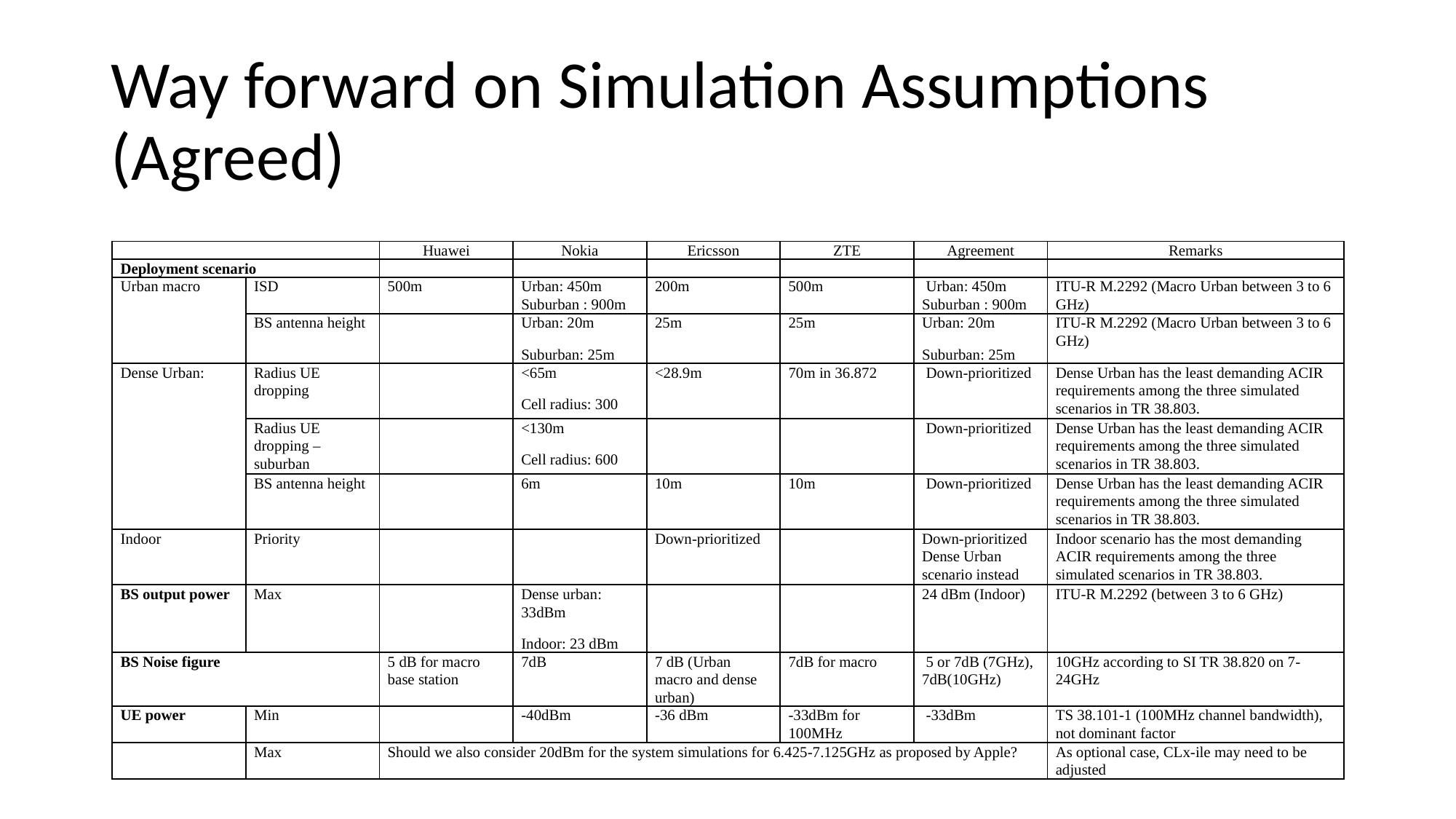

# Way forward on Simulation Assumptions (Agreed)
|  |  | Huawei | Nokia | Ericsson | ZTE | Agreement | Remarks |
| --- | --- | --- | --- | --- | --- | --- | --- |
| Deployment scenario |  |  |  |  |  |  |  |
| Urban macro | ISD | 500m | Urban: 450m Suburban : 900m | 200m | 500m | Urban: 450m Suburban : 900m | ITU-R M.2292 (Macro Urban between 3 to 6 GHz) |
|  | BS antenna height |  | Urban: 20m Suburban: 25m | 25m | 25m | Urban: 20m Suburban: 25m | ITU-R M.2292 (Macro Urban between 3 to 6 GHz) |
| Dense Urban: | Radius UE dropping |  | <65m Cell radius: 300 | <28.9m | 70m in 36.872 | Down-prioritized | Dense Urban has the least demanding ACIR requirements among the three simulated scenarios in TR 38.803. |
|  | Radius UE dropping – suburban |  | <130m Cell radius: 600 |  |  | Down-prioritized | Dense Urban has the least demanding ACIR requirements among the three simulated scenarios in TR 38.803. |
|  | BS antenna height |  | 6m | 10m | 10m | Down-prioritized | Dense Urban has the least demanding ACIR requirements among the three simulated scenarios in TR 38.803. |
| Indoor | Priority |  |  | Down-prioritized |  | Down-prioritized Dense Urban scenario instead | Indoor scenario has the most demanding ACIR requirements among the three simulated scenarios in TR 38.803. |
| BS output power | Max |  | Dense urban: 33dBm Indoor: 23 dBm |  |  | 24 dBm (Indoor) | ITU-R M.2292 (between 3 to 6 GHz) |
| BS Noise figure |  | 5 dB for macro base station | 7dB | 7 dB (Urban macro and dense urban) | 7dB for macro | 5 or 7dB (7GHz), 7dB(10GHz) | 10GHz according to SI TR 38.820 on 7-24GHz |
| UE power | Min |  | -40dBm | -36 dBm | -33dBm for 100MHz | -33dBm | TS 38.101-1 (100MHz channel bandwidth), not dominant factor |
|  | Max | Should we also consider 20dBm for the system simulations for 6.425-7.125GHz as proposed by Apple? |  |  |  |  | As optional case, CLx-ile may need to be adjusted |